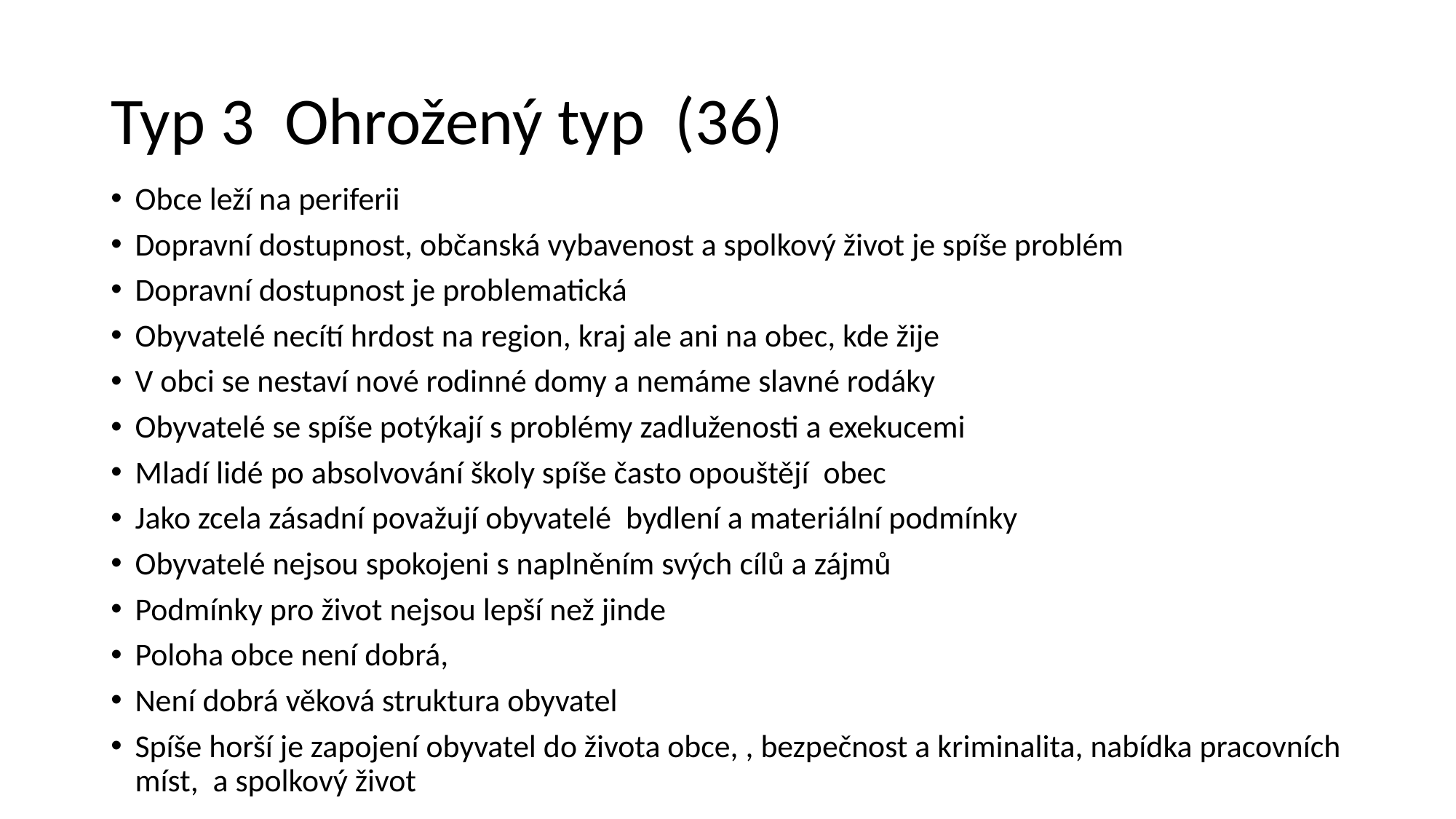

# Typ 3  Ohrožený typ  (36)
Obce leží na periferii
Dopravní dostupnost, občanská vybavenost a spolkový život je spíše problém
Dopravní dostupnost je problematická
Obyvatelé necítí hrdost na region, kraj ale ani na obec, kde žije
V obci se nestaví nové rodinné domy a nemáme slavné rodáky
Obyvatelé se spíše potýkají s problémy zadluženosti a exekucemi
Mladí lidé po absolvování školy spíše často opouštějí  obec
Jako zcela zásadní považují obyvatelé  bydlení a materiální podmínky
Obyvatelé nejsou spokojeni s naplněním svých cílů a zájmů
Podmínky pro život nejsou lepší než jinde
Poloha obce není dobrá,
Není dobrá věková struktura obyvatel
Spíše horší je zapojení obyvatel do života obce, , bezpečnost a kriminalita, nabídka pracovních míst,  a spolkový život